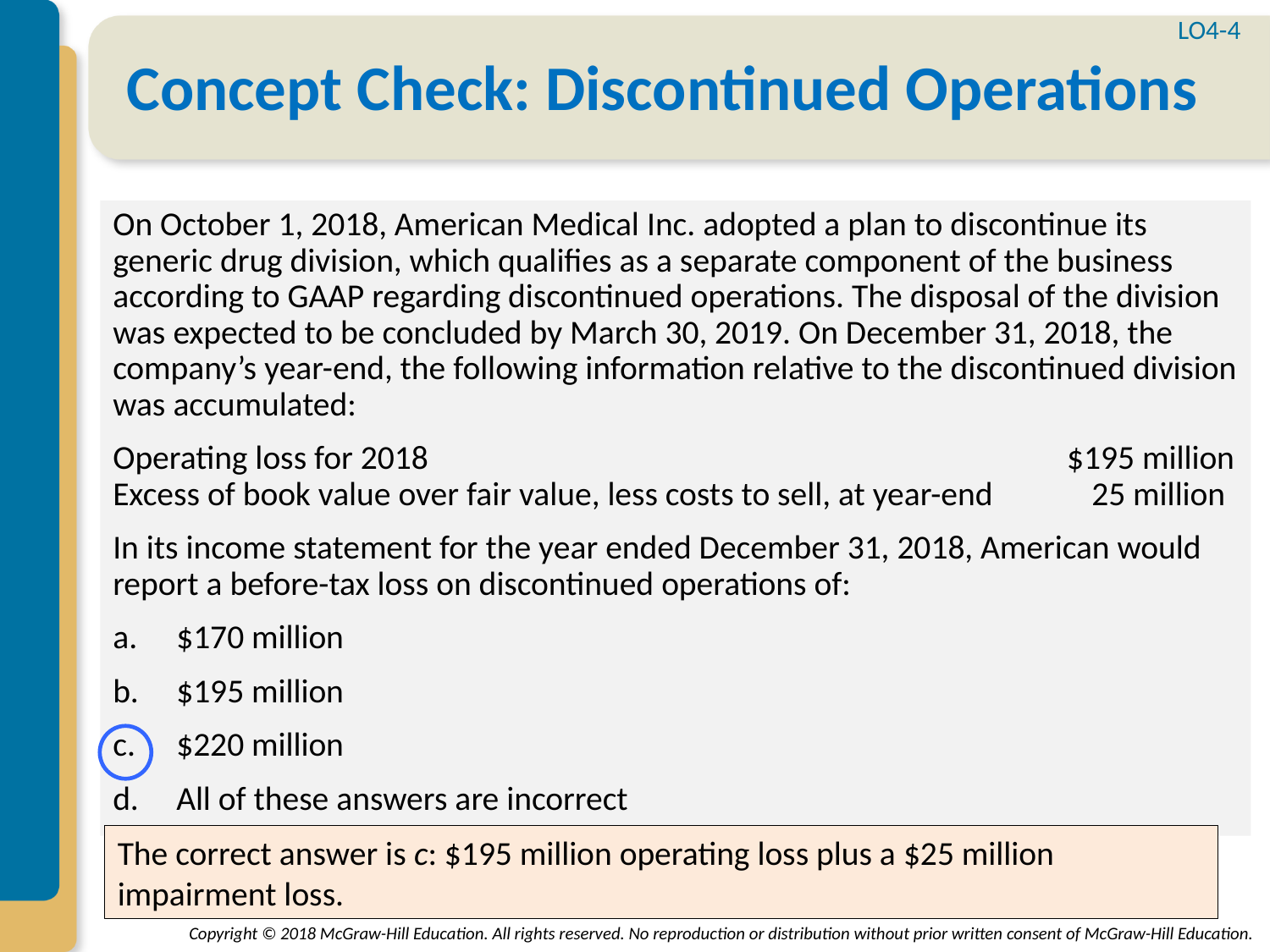

LO4-4
# Concept Check: Discontinued Operations
On October 1, 2018, American Medical Inc. adopted a plan to discontinue its generic drug division, which qualifies as a separate component of the business according to GAAP regarding discontinued operations. The disposal of the division was expected to be concluded by March 30, 2019. On December 31, 2018, the company’s year-end, the following information relative to the discontinued division was accumulated:
Operating loss for 2018                                                                                    $195 million
Excess of book value over fair value, less costs to sell, at year-end             25 million
In its income statement for the year ended December 31, 2018, American would report a before-tax loss on discontinued operations of:
$170 million
$195 million
$220 million
All of these answers are incorrect

The correct answer is c: $195 million operating loss plus a $25 million impairment loss.
Copyright © 2018 McGraw-Hill Education. All rights reserved. No reproduction or distribution without prior written consent of McGraw-Hill Education.